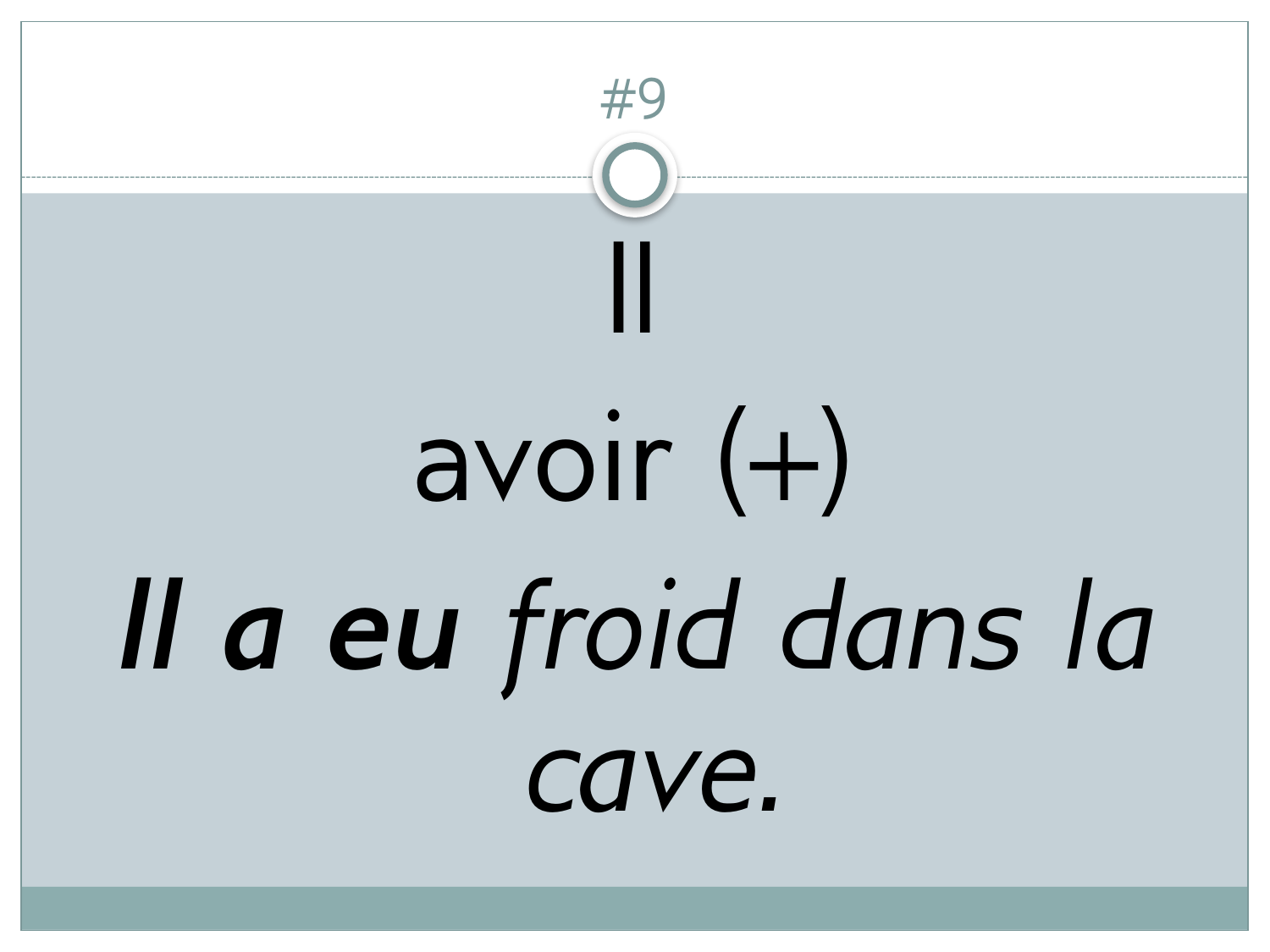

# #9
Il
avoir (+)
Il a eu froid dans la cave.